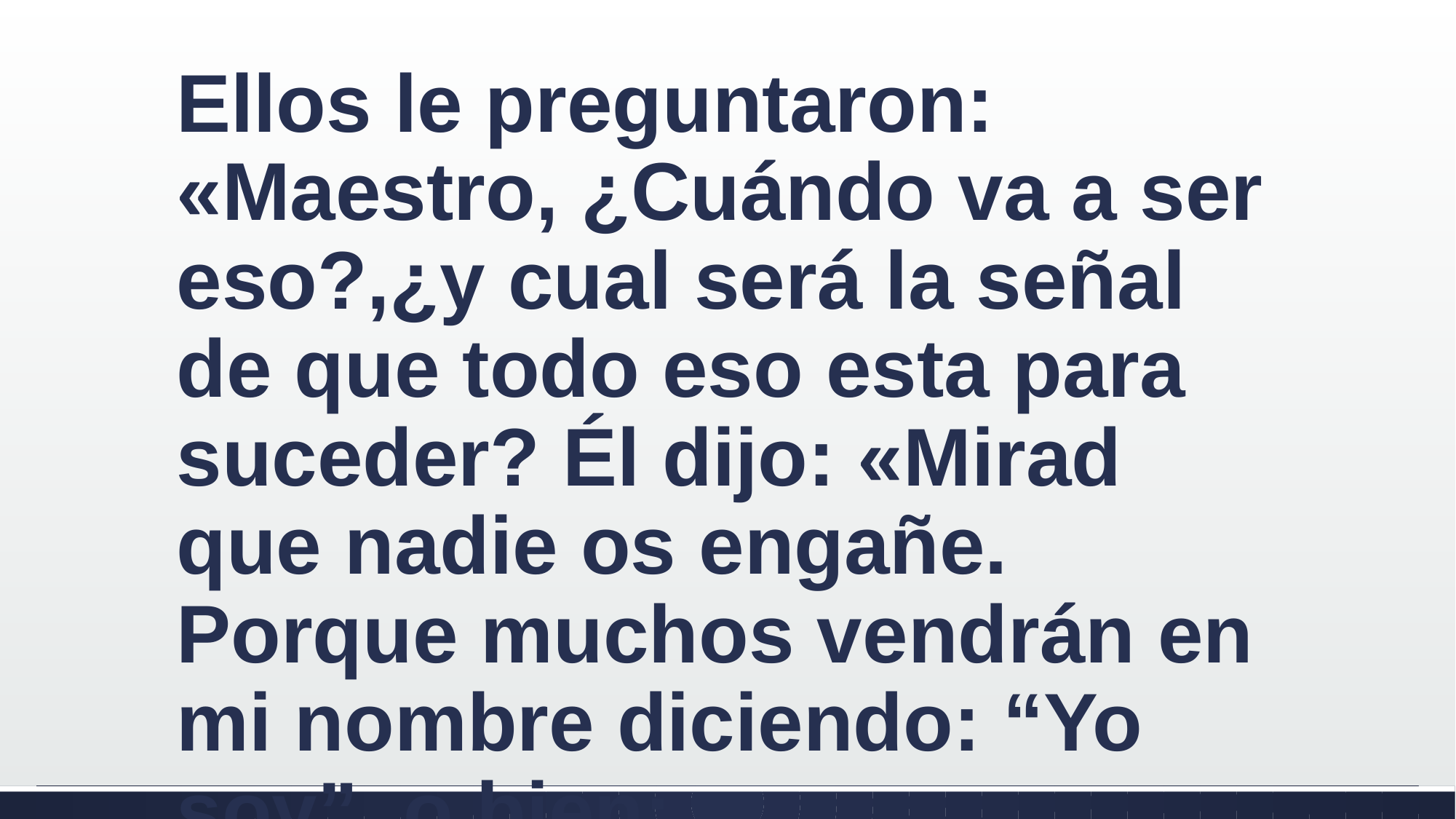

#
Ellos le preguntaron: «Maestro, ¿Cuándo va a ser eso?,¿y cual será la señal de que todo eso esta para suceder? Él dijo: «Mirad que nadie os engañe. Porque muchos vendrán en mi nombre diciendo: “Yo soy”, o bien: